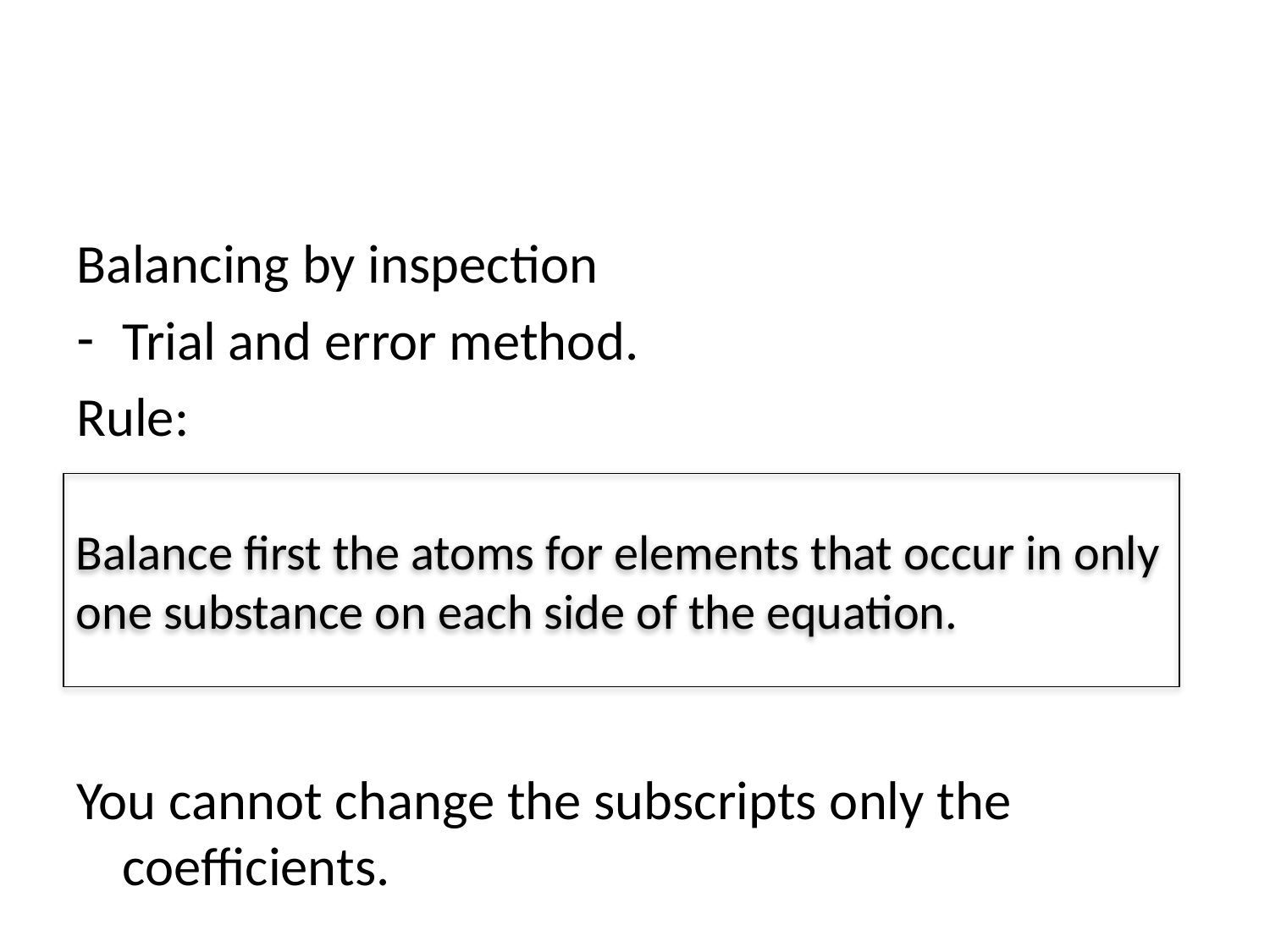

#
Balancing by inspection
Trial and error method.
Rule:

You cannot change the subscripts only the coefficients.
Balance first the atoms for elements that occur in only one substance on each side of the equation.